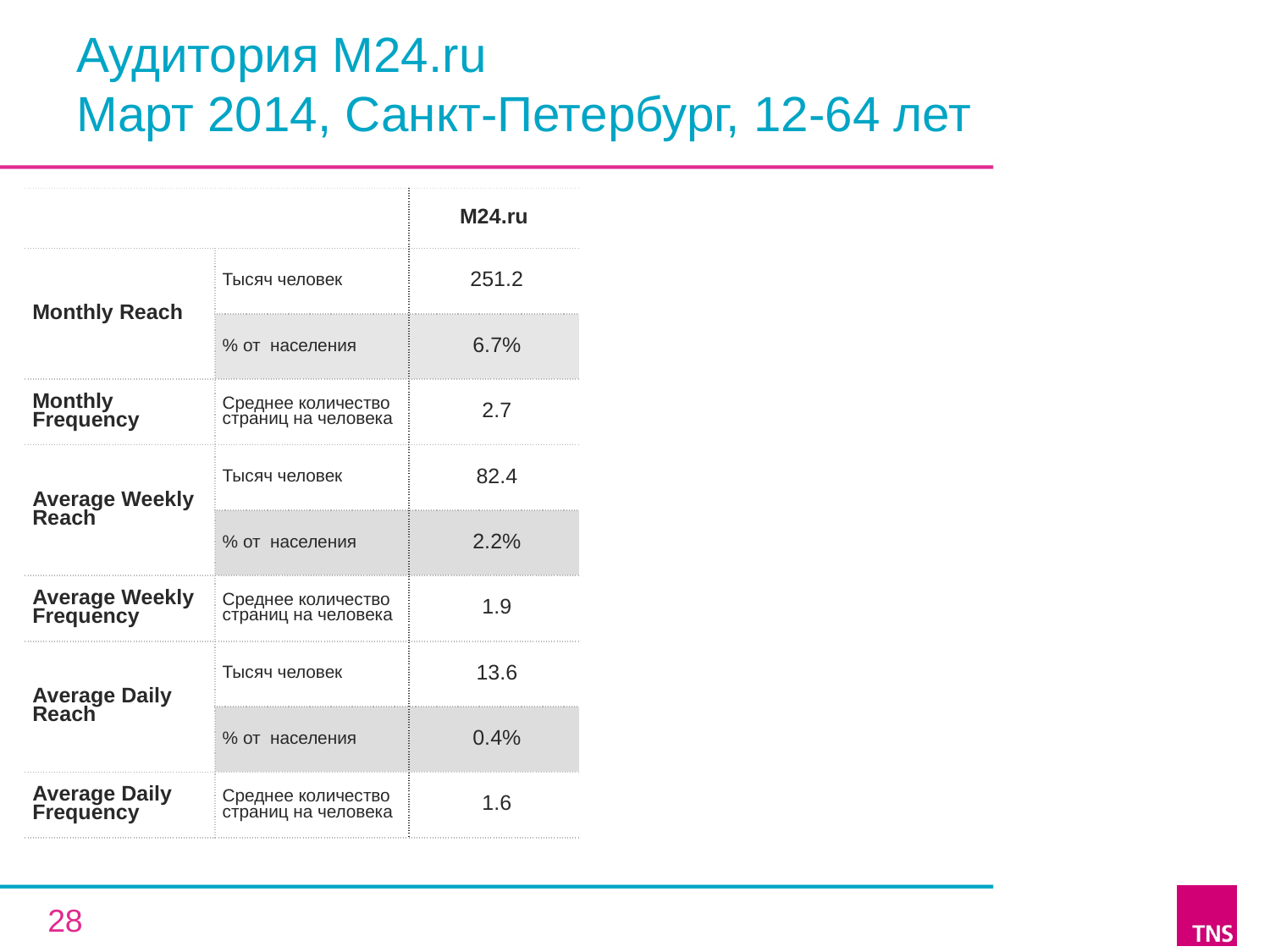

# Аудитория M24.ru Март 2014, Санкт-Петербург, 12-64 лет
|  |  | M24.ru |
| --- | --- | --- |
| Monthly Reach | Тысяч человек | 251.2 |
|  | % от населения | 6.7% |
| Monthly Frequency | Среднее количество страниц на человека | 2.7 |
| Average Weekly Reach | Тысяч человек | 82.4 |
|  | % от населения | 2.2% |
| Average Weekly Frequency | Среднее количество страниц на человека | 1.9 |
| Average Daily Reach | Тысяч человек | 13.6 |
|  | % от населения | 0.4% |
| Average Daily Frequency | Среднее количество страниц на человека | 1.6 |

28